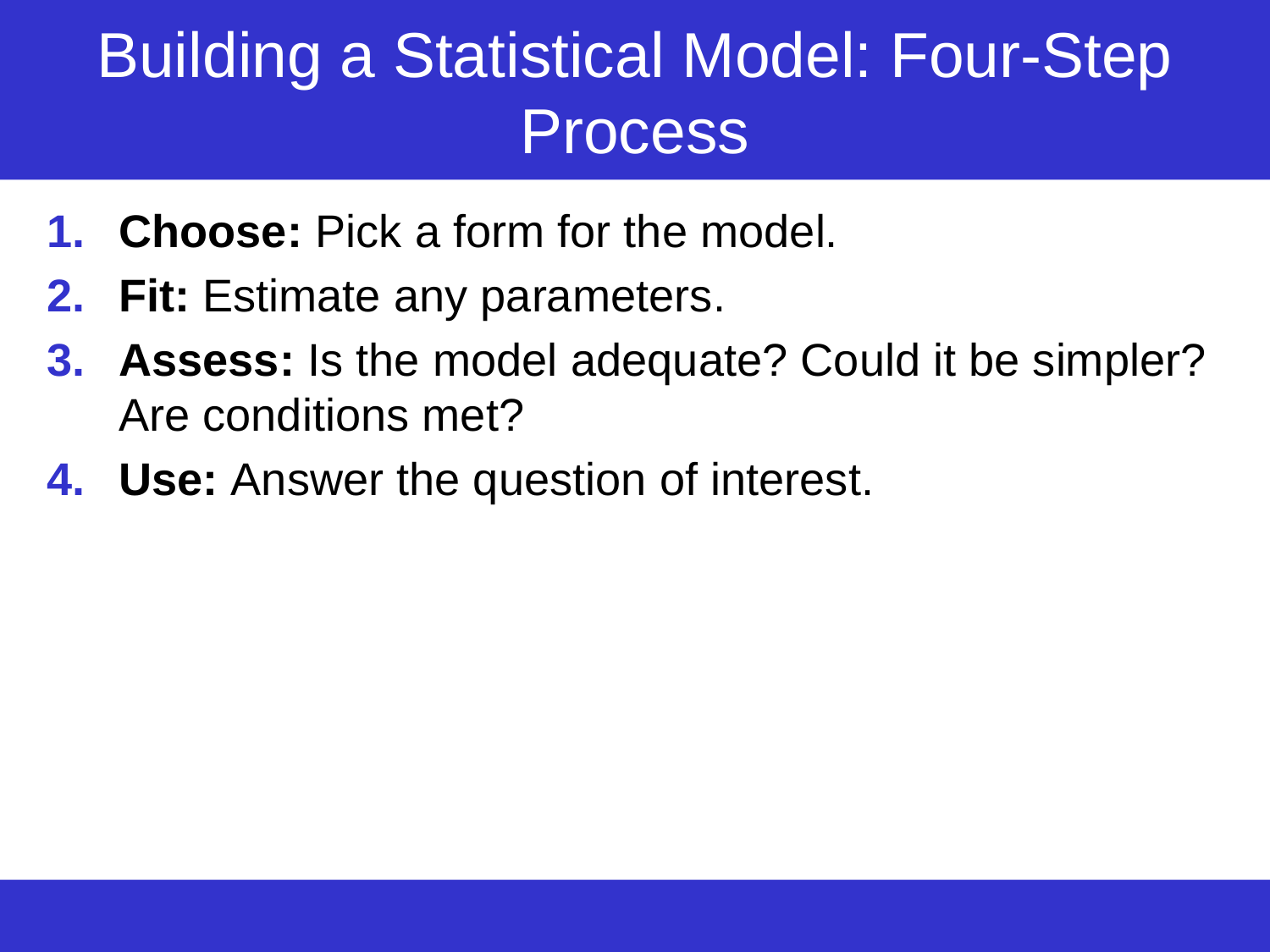

# Building a Statistical Model: Four-Step Process
Choose: Pick a form for the model.
Fit: Estimate any parameters.
Assess: Is the model adequate? Could it be simpler? Are conditions met?
Use: Answer the question of interest.